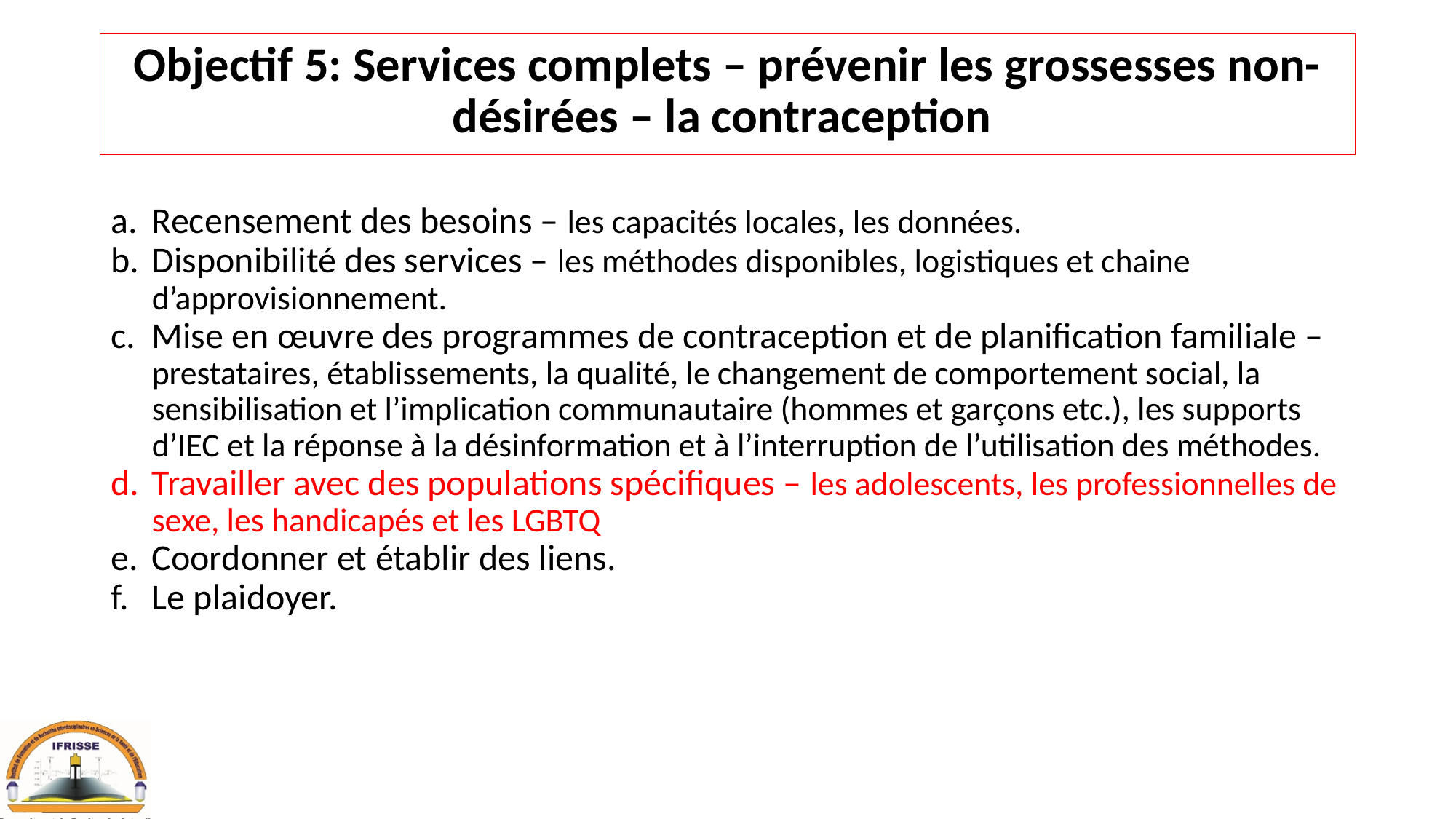

# Objectif 5: Services complets – prévenir les grossesses non-désirées – la contraception
Recensement des besoins – les capacités locales, les données.
Disponibilité des services – les méthodes disponibles, logistiques et chaine d’approvisionnement.
Mise en œuvre des programmes de contraception et de planification familiale – prestataires, établissements, la qualité, le changement de comportement social, la sensibilisation et l’implication communautaire (hommes et garçons etc.), les supports d’IEC et la réponse à la désinformation et à l’interruption de l’utilisation des méthodes.
Travailler avec des populations spécifiques – les adolescents, les professionnelles de sexe, les handicapés et les LGBTQ
Coordonner et établir des liens.
Le plaidoyer.